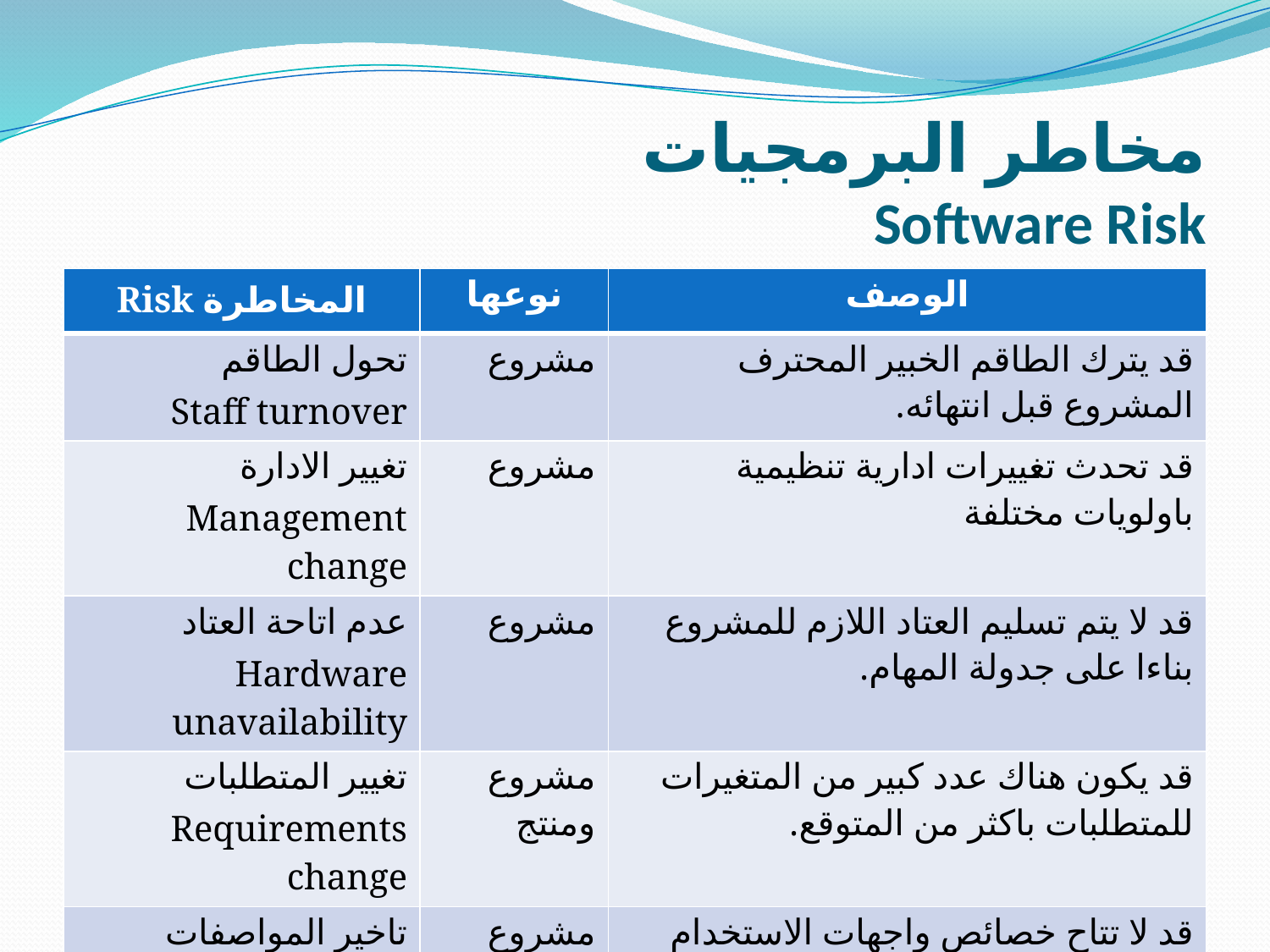

# مخاطر البرمجيات Software Risk
| المخاطرة Risk | نوعها | الوصف |
| --- | --- | --- |
| تحول الطاقم Staff turnover | مشروع | قد يترك الطاقم الخبير المحترف المشروع قبل انتهائه. |
| تغيير الادارة Management change | مشروع | قد تحدث تغييرات ادارية تنظيمية باولويات مختلفة |
| عدم اتاحة العتاد Hardware unavailability | مشروع | قد لا يتم تسليم العتاد اللازم للمشروع بناءا على جدولة المهام. |
| تغيير المتطلبات Requirements change | مشروع ومنتج | قد يكون هناك عدد كبير من المتغيرات للمتطلبات باكثر من المتوقع. |
| تاخير المواصفات Specification delays | مشروع ومنتج | قد لا تتاح خصائص واجهات الاستخدام الرئيسية كما هو مخطط في جدولة المهام. |